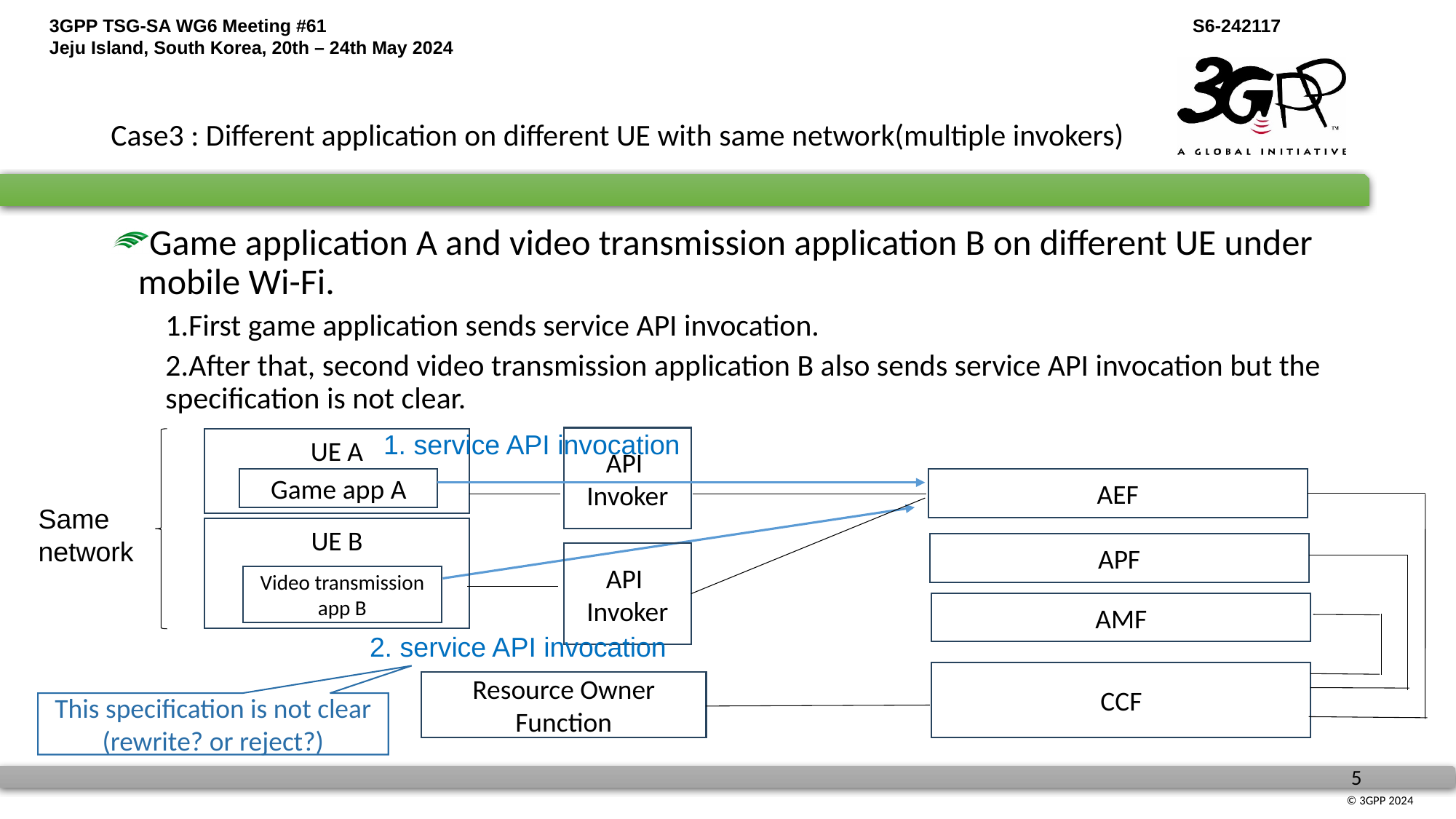

# Case3 : Different application on different UE with same network(multiple invokers)
Game application A and video transmission application B on different UE under mobile Wi-Fi.
1.First game application sends service API invocation.
2.After that, second video transmission application B also sends service API invocation but the specification is not clear.

1. service API invocation
API
Invoker

UE A
Game app A
AEF
Same
network
UE B
APF
API
Invoker
Video transmission app B
AMF
2. service API invocation
CCF
Resource Owner
Function
This specification is not clear
(rewrite? or reject?)